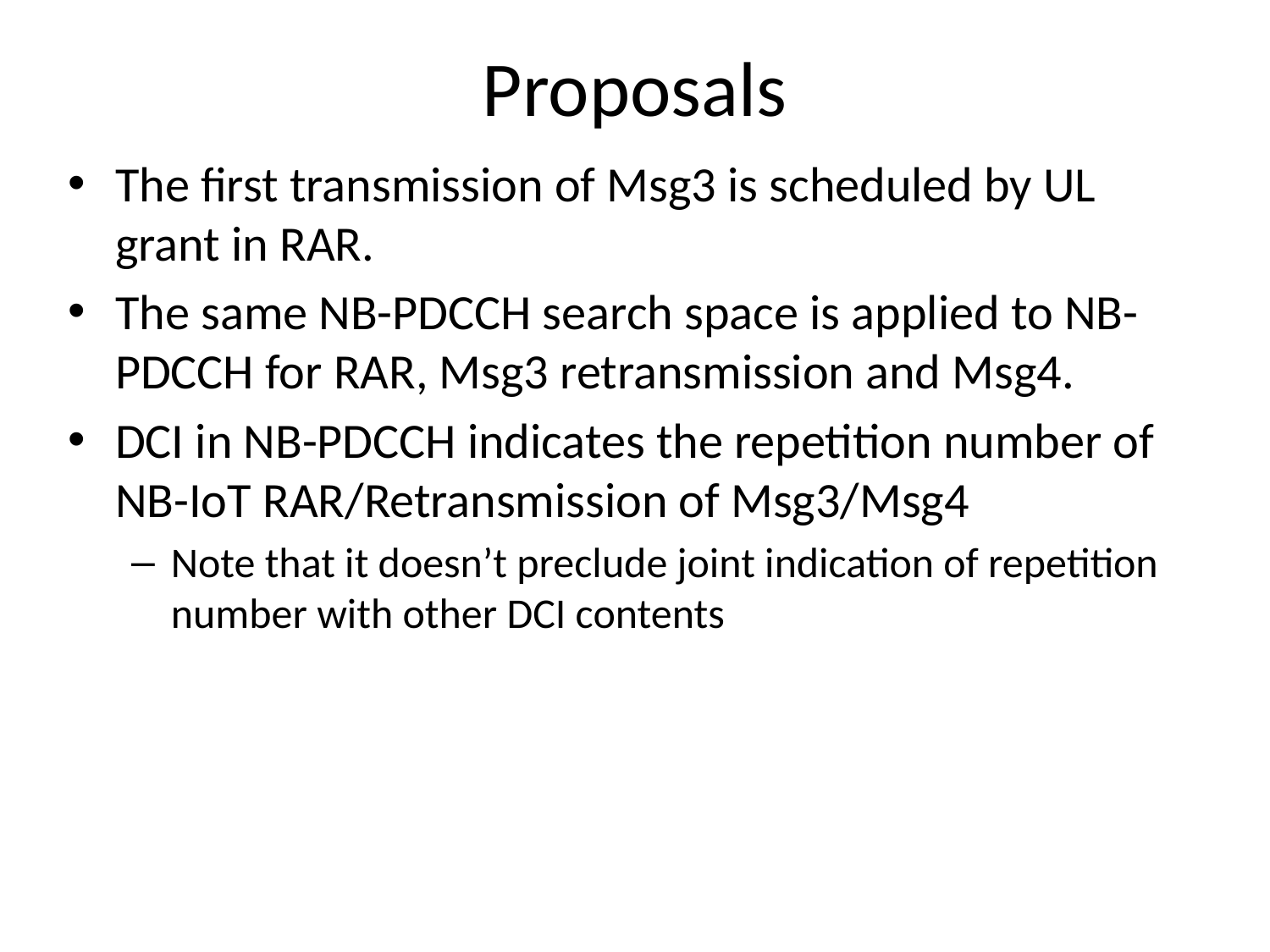

# Proposals
The first transmission of Msg3 is scheduled by UL grant in RAR.
The same NB-PDCCH search space is applied to NB-PDCCH for RAR, Msg3 retransmission and Msg4.
DCI in NB-PDCCH indicates the repetition number of NB-IoT RAR/Retransmission of Msg3/Msg4
Note that it doesn’t preclude joint indication of repetition number with other DCI contents